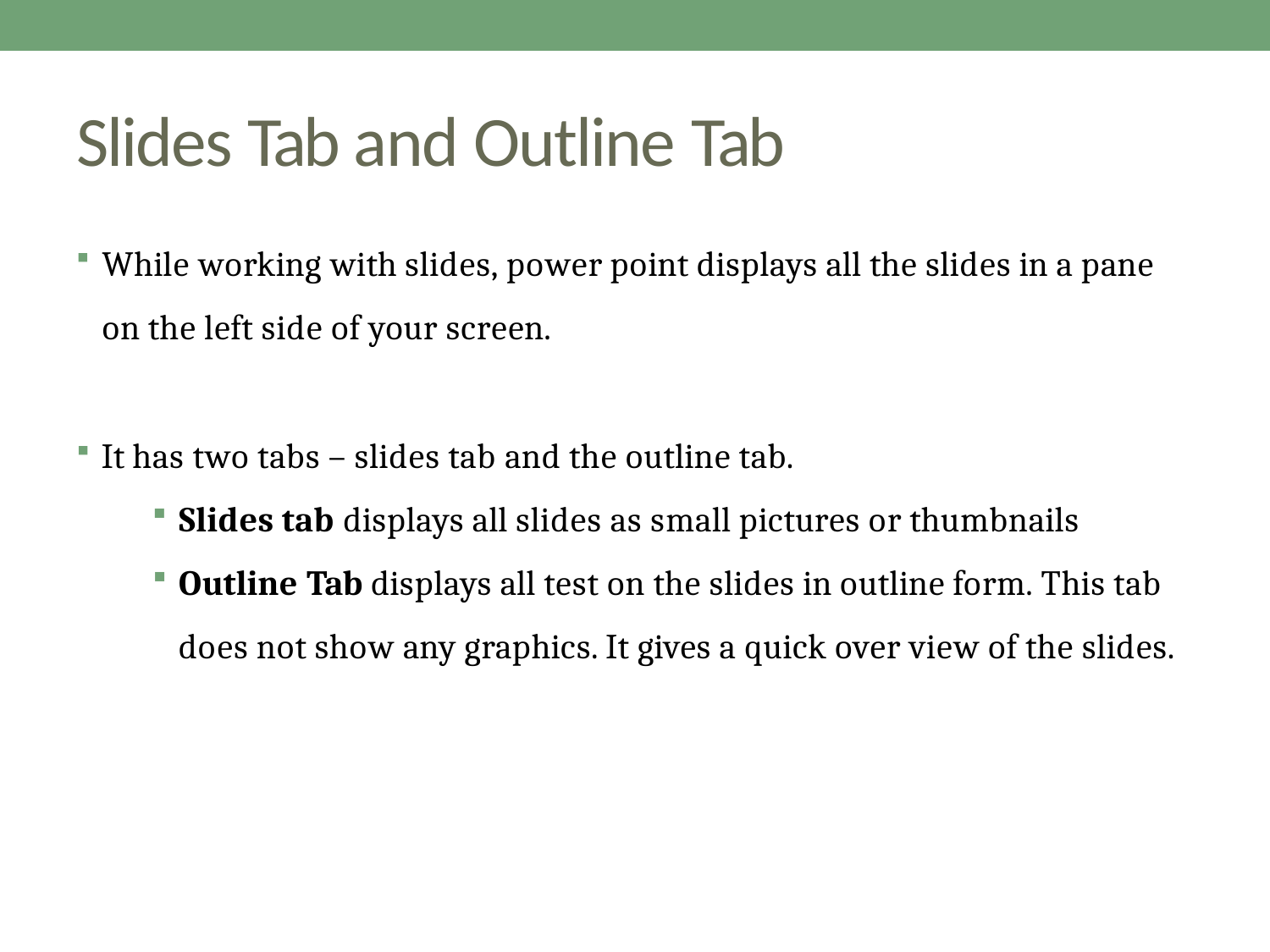

# Slides Tab and Outline Tab
While working with slides, power point displays all the slides in a pane  on the left side of your screen.

It has two tabs – slides tab and the outline tab.
Slides tab displays all slides as small pictures or thumbnails
Outline Tab displays all test on the slides in outline form. This tab  does not show any graphics. It gives a quick over view of the slides.